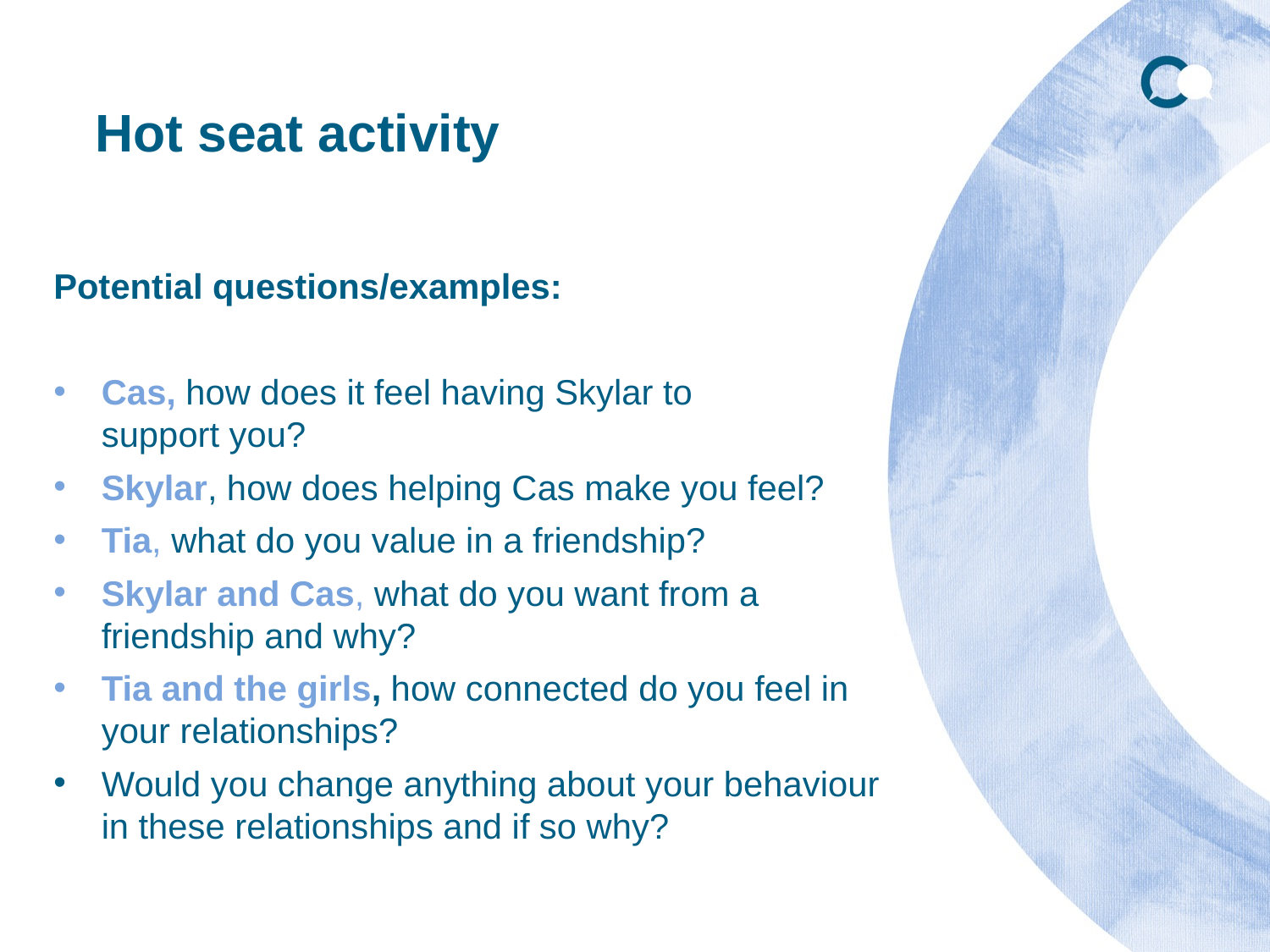

# Hot seat activity
Potential questions/examples:

Cas, how does it feel having Skylar to support you?
Skylar, how does helping Cas make you feel?
Tia, what do you value in a friendship?
Skylar and Cas, what do you want from a friendship and why?
Tia and the girls, how connected do you feel in your relationships?
Would you change anything about your behaviour in these relationships and if so why?